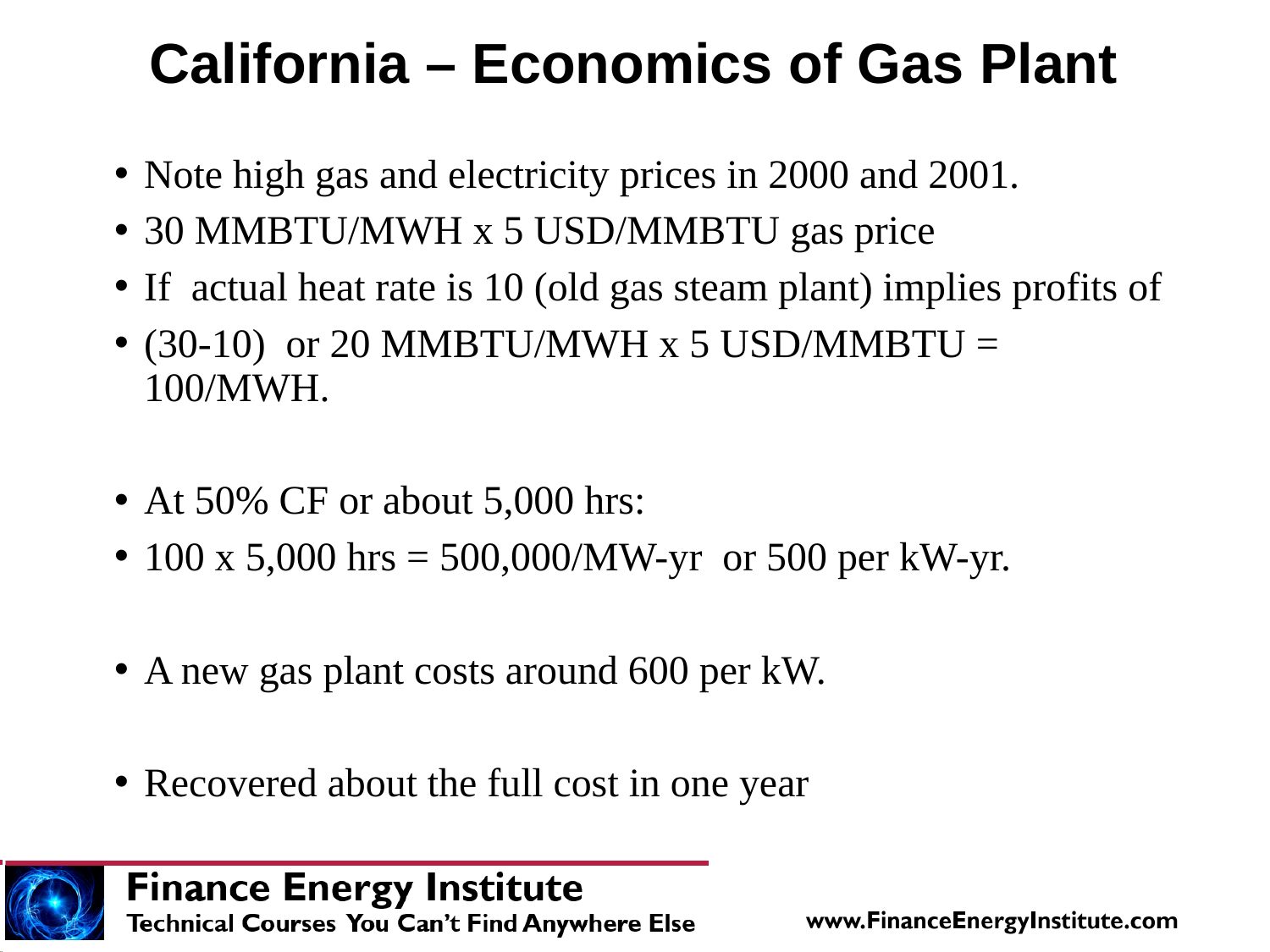

# California – Economics of Gas Plant
Note high gas and electricity prices in 2000 and 2001.
30 MMBTU/MWH x 5 USD/MMBTU gas price
If  actual heat rate is 10 (old gas steam plant) implies profits of
(30-10)  or 20 MMBTU/MWH x 5 USD/MMBTU = 100/MWH.

At 50% CF or about 5,000 hrs:
100 x 5,000 hrs = 500,000/MW-yr  or 500 per kW-yr.

A new gas plant costs around 600 per kW.

Recovered about the full cost in one year